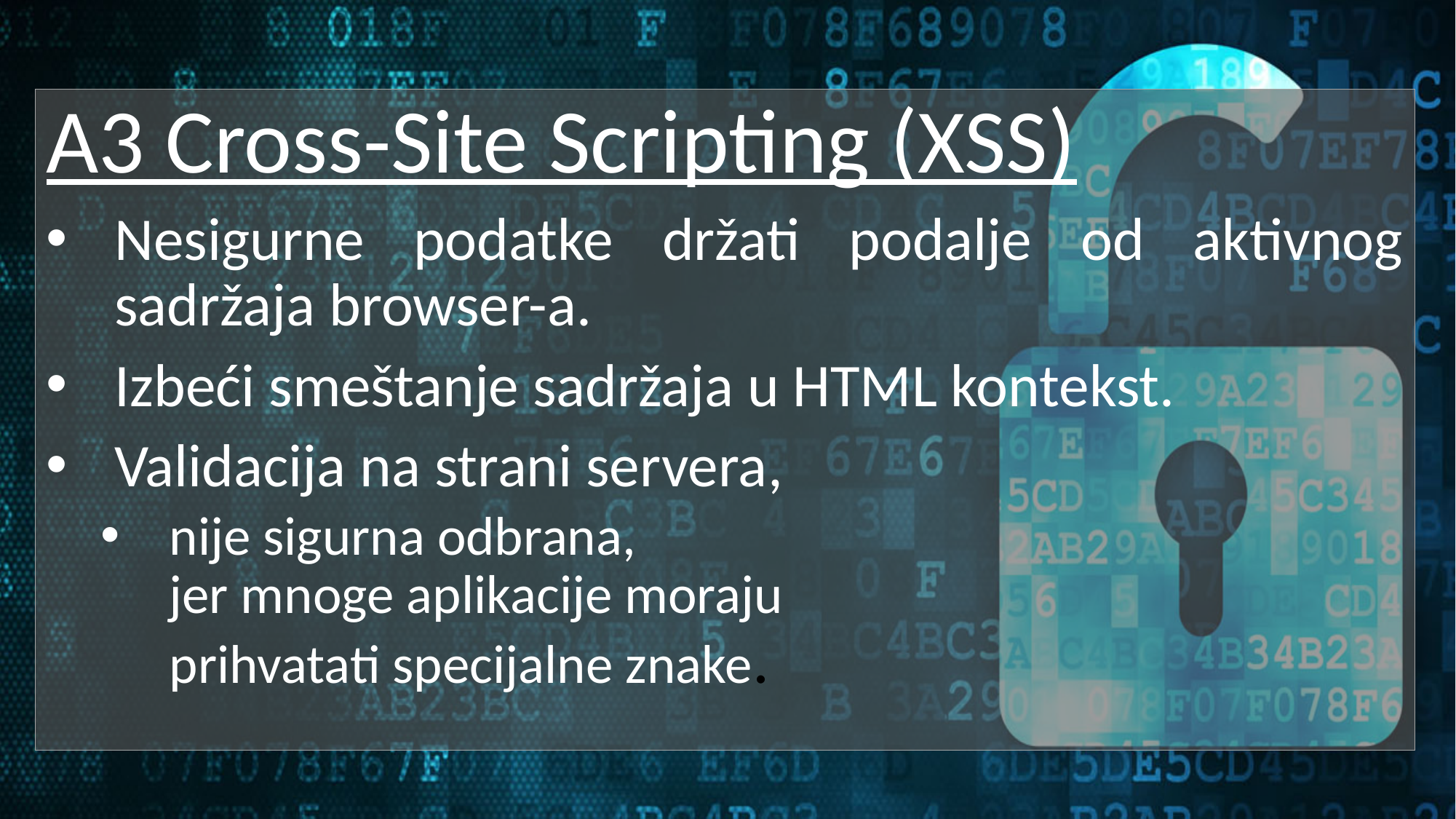

A3 Cross-Site Scripting (XSS)
Nesigurne podatke držati podalje od aktivnog sadržaja browser-a.
Izbeći smeštanje sadržaja u HTML kontekst.
Validacija na strani servera,
nije sigurna odbrana,
jer mnoge aplikacije moraju
prihvatati specijalne znake.